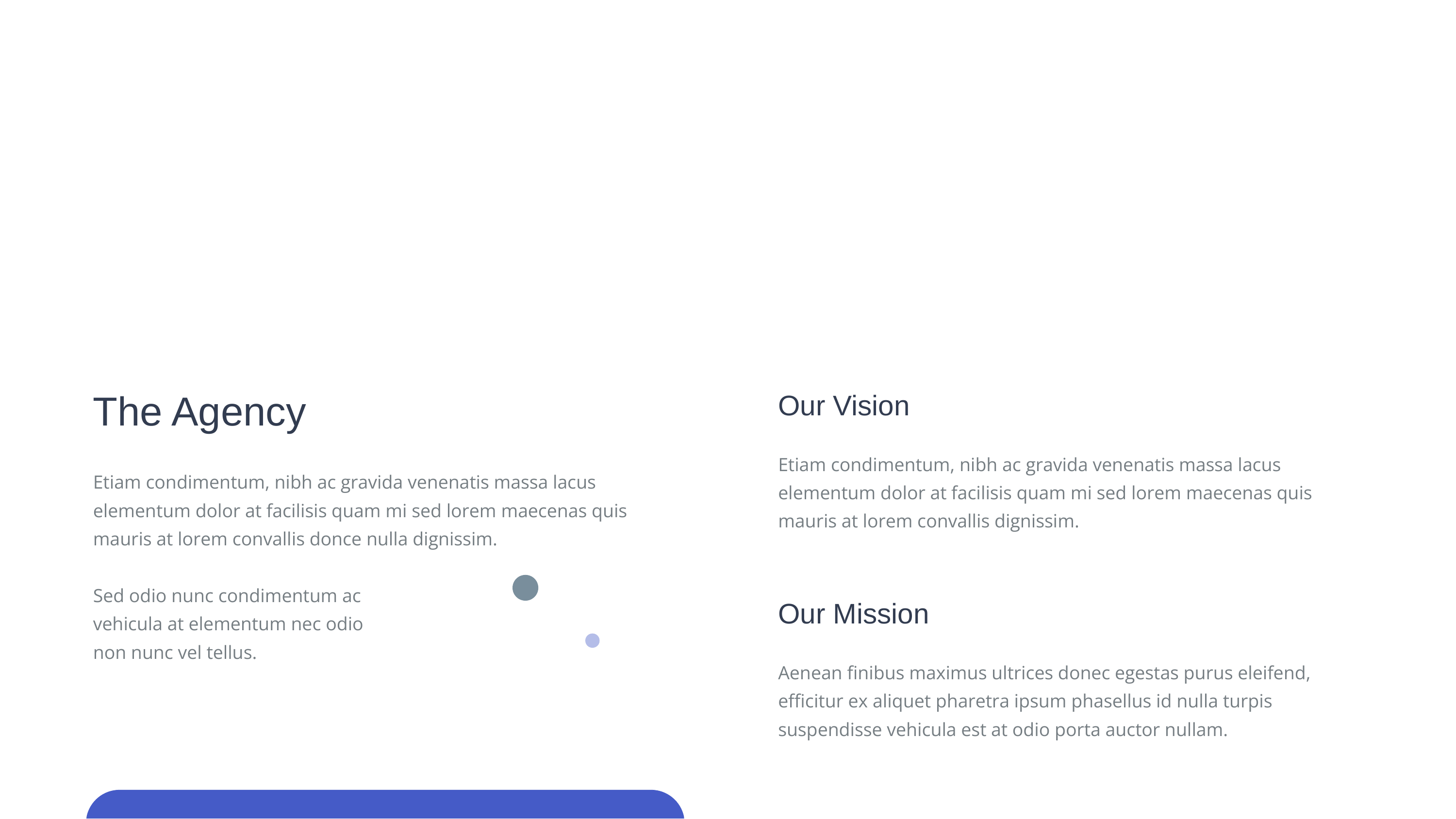

The Agency
Our Vision
Etiam condimentum, nibh ac gravida venenatis massa lacus elementum dolor at facilisis quam mi sed lorem maecenas quis mauris at lorem convallis dignissim.
Etiam condimentum, nibh ac gravida venenatis massa lacus elementum dolor at facilisis quam mi sed lorem maecenas quis mauris at lorem convallis donce nulla dignissim.
Sed odio nunc condimentum ac vehicula at elementum nec odio non nunc vel tellus.

Our Mission

Aenean finibus maximus ultrices donec egestas purus eleifend, efficitur ex aliquet pharetra ipsum phasellus id nulla turpis suspendisse vehicula est at odio porta auctor nullam.